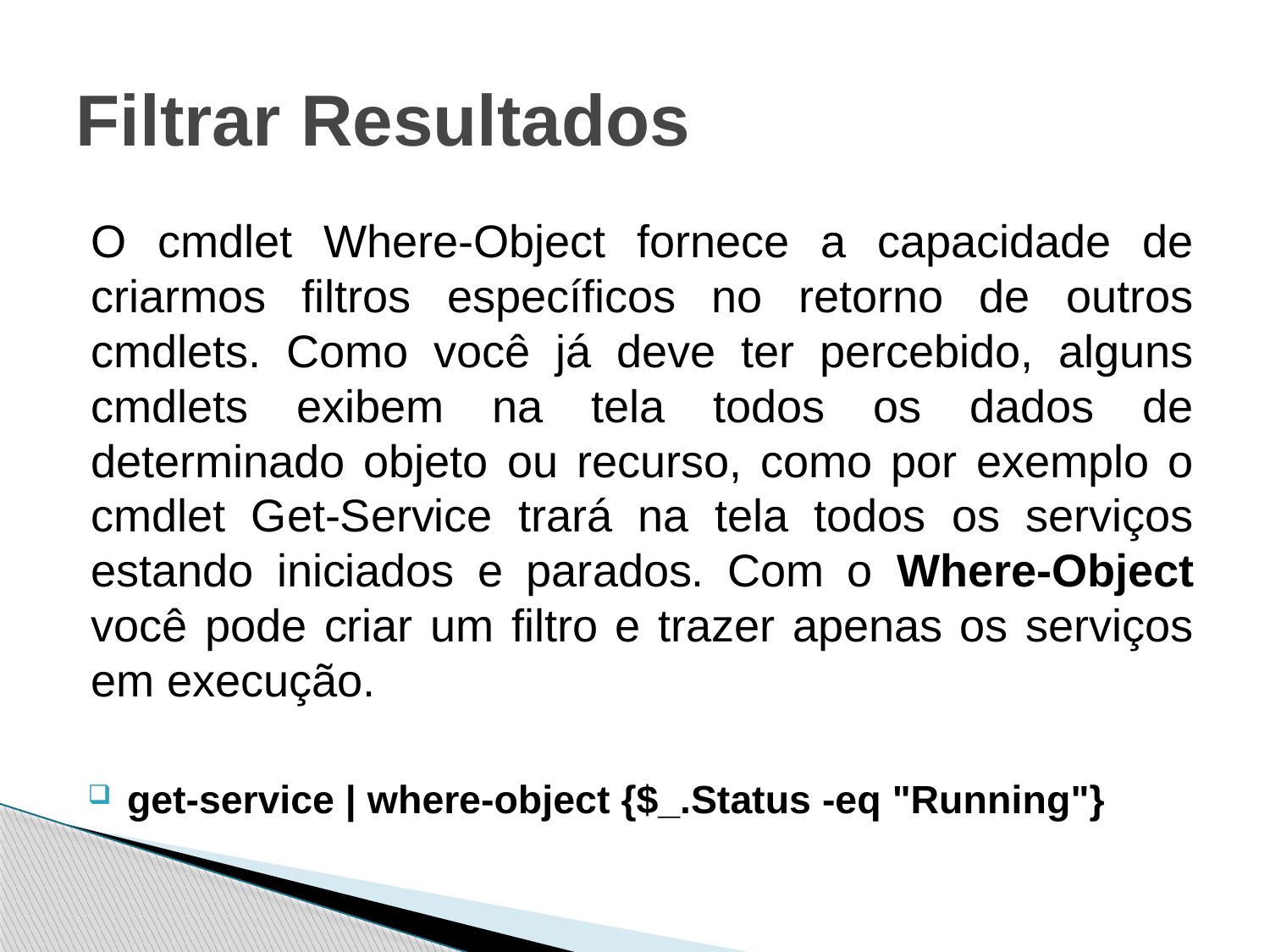

# Filtrar Resultados
O cmdlet Where-Object fornece a capacidade de criarmos filtros específicos no retorno de outros cmdlets. Como você já deve ter percebido, alguns cmdlets exibem na tela todos os dados de determinado objeto ou recurso, como por exemplo o cmdlet Get-Service trará na tela todos os serviços estando iniciados e parados. Com o Where-Object você pode criar um filtro e trazer apenas os serviços em execução.

get-service | where-object {$_.Status -eq "Running"}